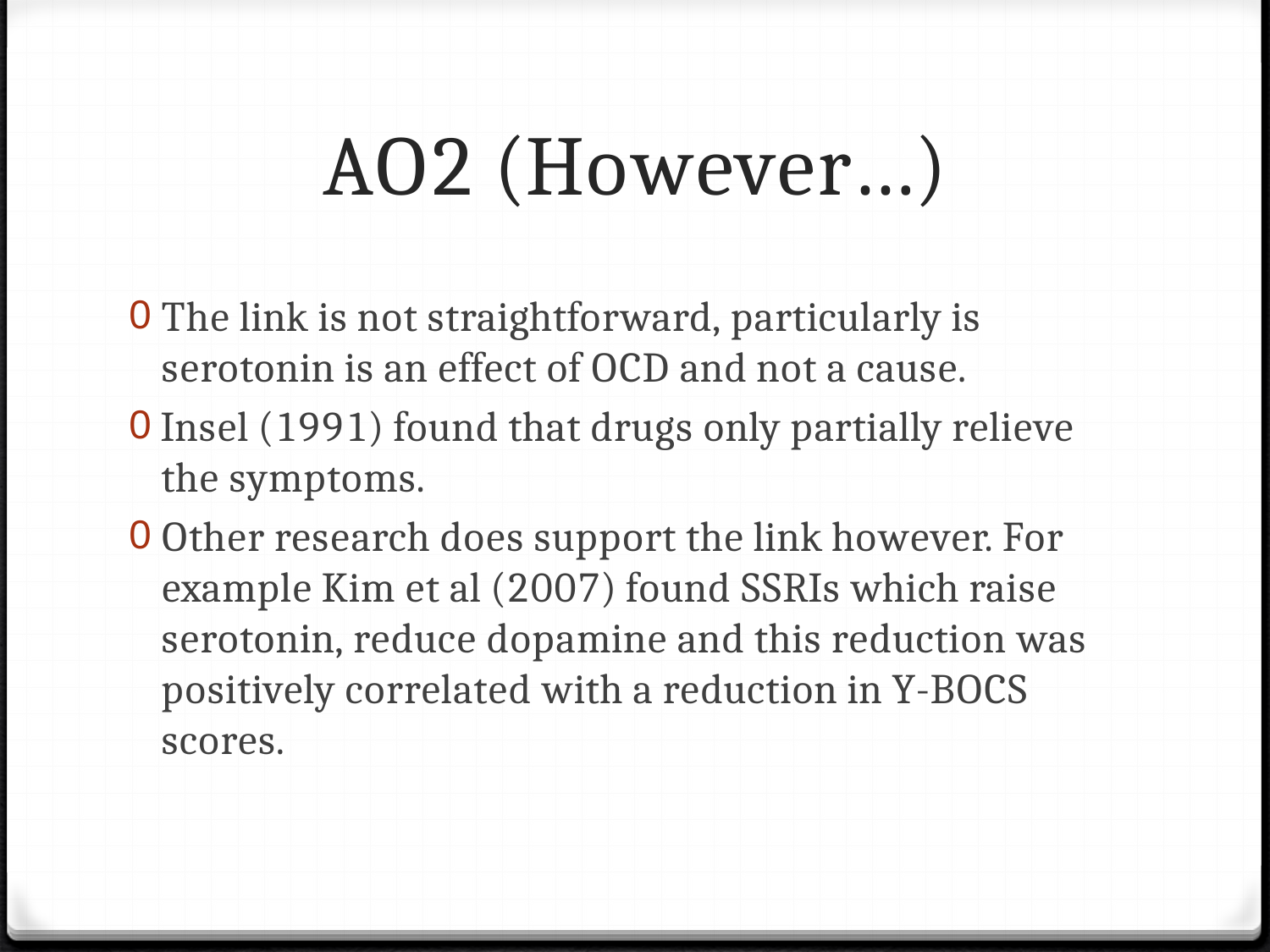

# AO2 (However…)
The link is not straightforward, particularly is serotonin is an effect of OCD and not a cause.
Insel (1991) found that drugs only partially relieve the symptoms.
Other research does support the link however. For example Kim et al (2007) found SSRIs which raise serotonin, reduce dopamine and this reduction was positively correlated with a reduction in Y-BOCS scores.